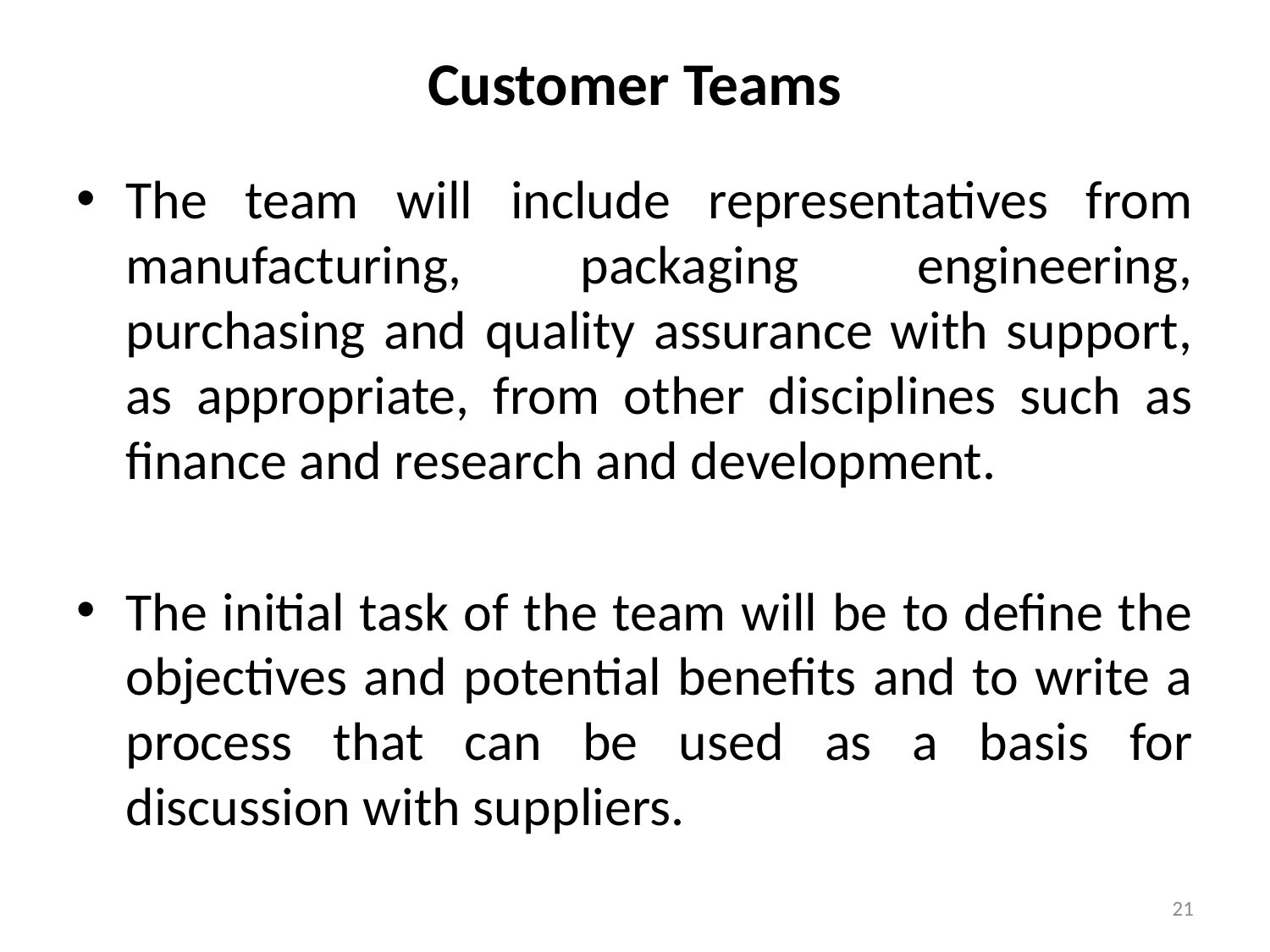

# Customer Teams
The team will include representatives from manufacturing, packaging engineering, purchasing and quality assurance with support, as appropriate, from other disciplines such as finance and research and development.

The initial task of the team will be to define the objectives and potential benefits and to write a process that can be used as a basis for discussion with suppliers.

21